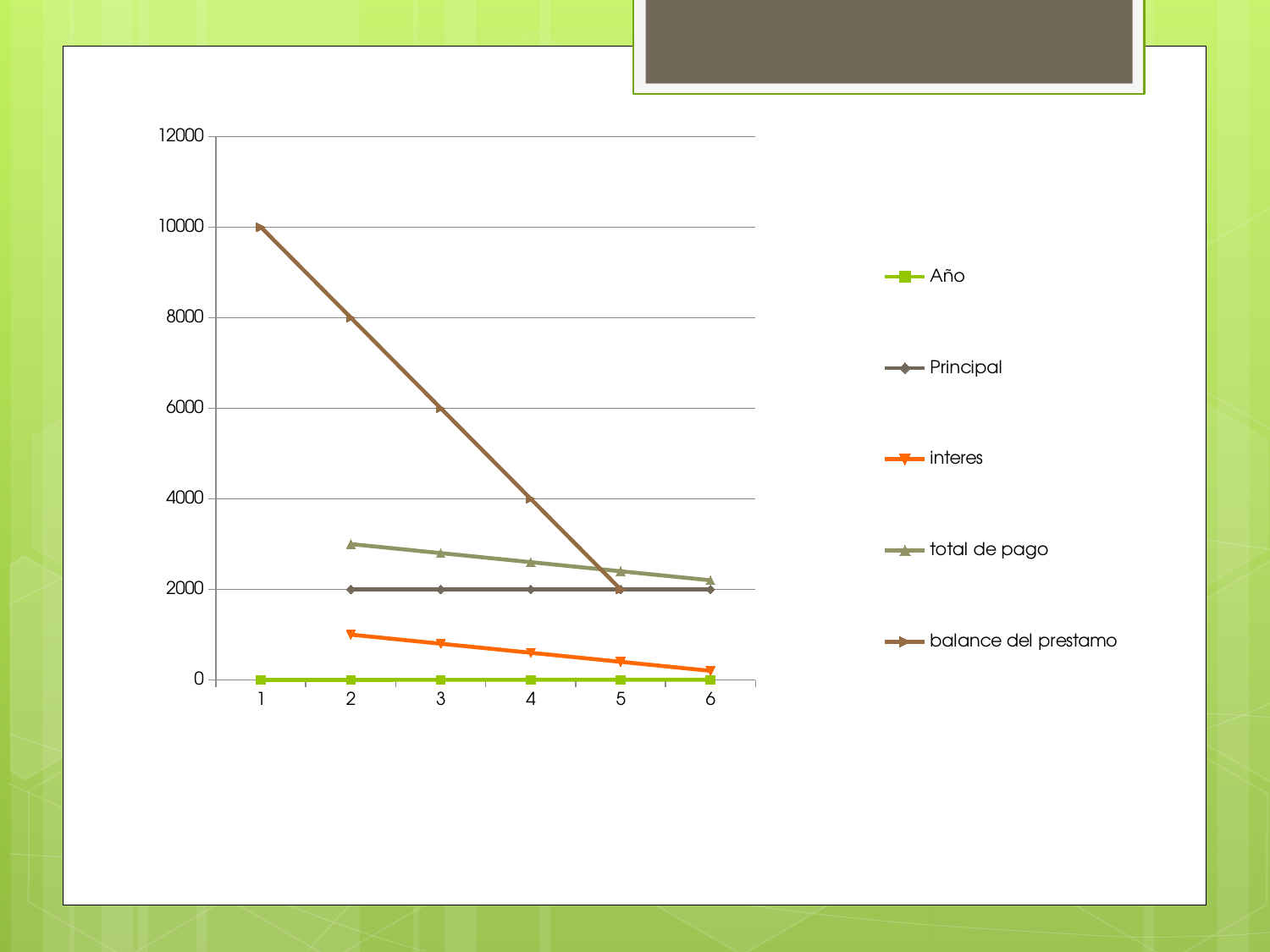

### Chart

| Category | Año | Principal | interes | total de pago | balance del prestamo |
|---|---|---|---|---|---|